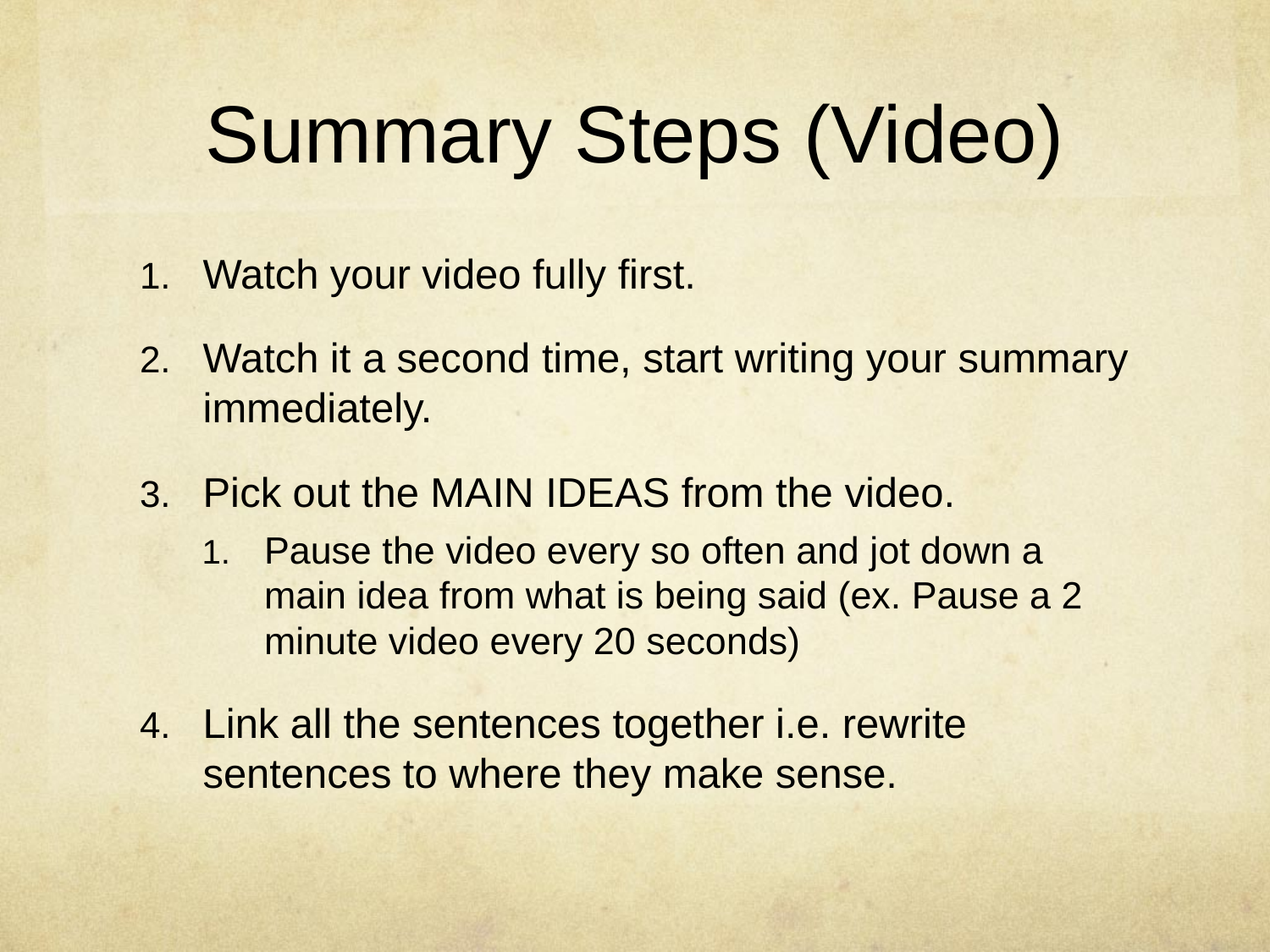

# Summary Steps (Video)
Watch your video fully first.
Watch it a second time, start writing your summary immediately.
Pick out the MAIN IDEAS from the video.
Pause the video every so often and jot down a main idea from what is being said (ex. Pause a 2 minute video every 20 seconds)
Link all the sentences together i.e. rewrite sentences to where they make sense.